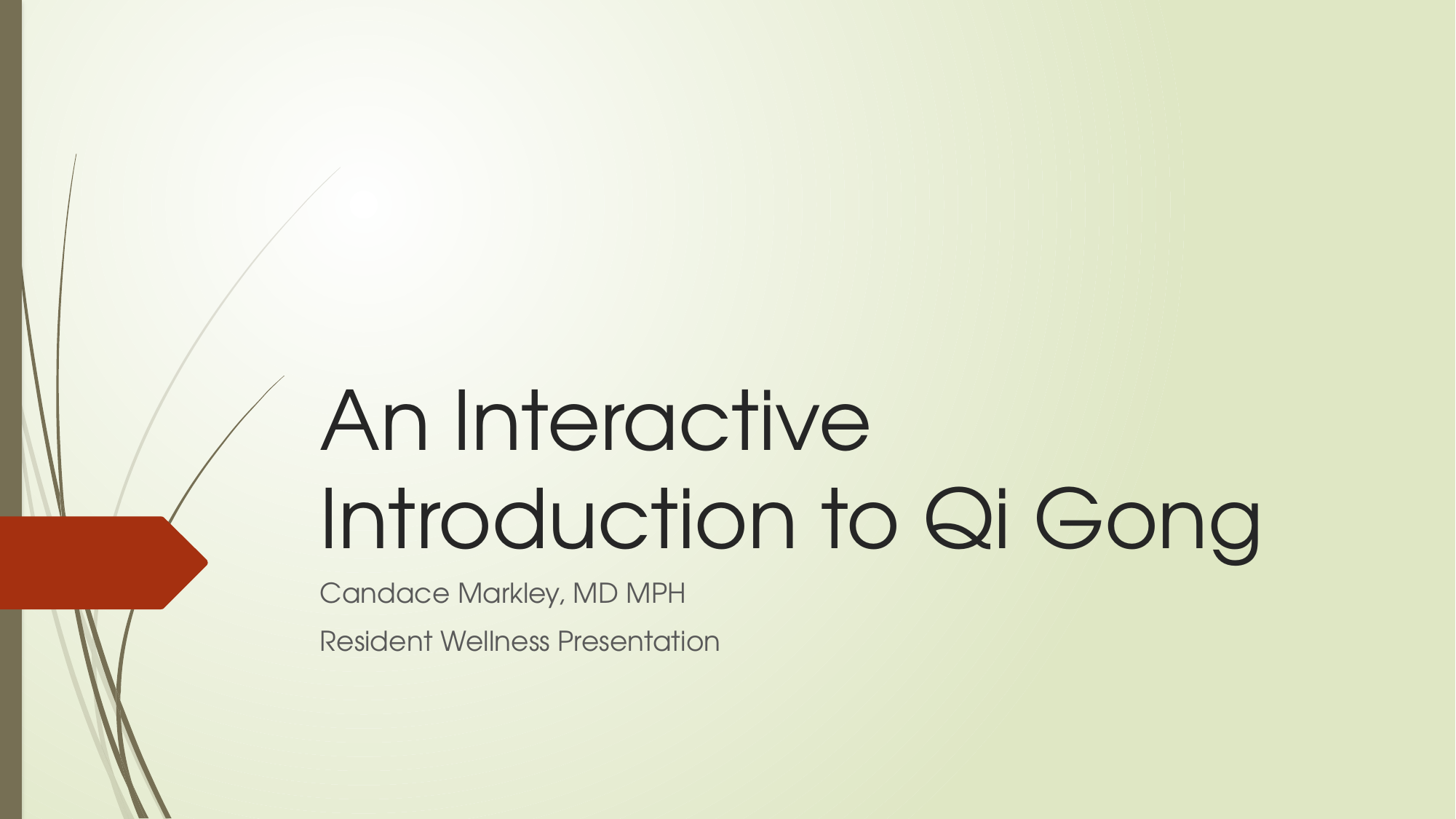

# An Interactive Introduction to Qi Gong
Candace Markley, MD MPH
Resident Wellness Presentation